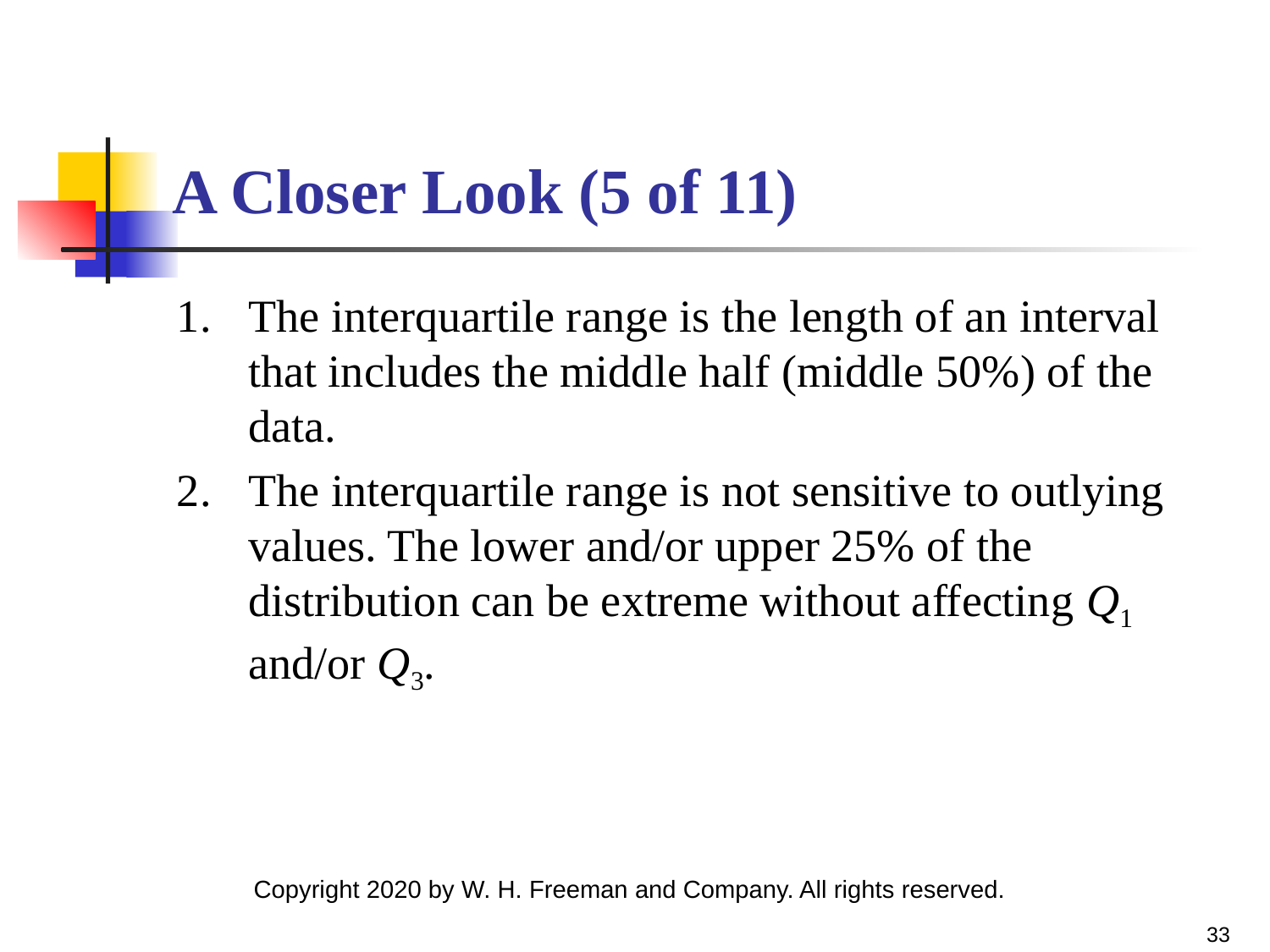

# A Closer Look (5 of 11)
The interquartile range is the length of an interval that includes the middle half (middle 50%) of the data.
The interquartile range is not sensitive to outlying values. The lower and/or upper 25% of the distribution can be extreme without affecting Q1 and/or Q3.